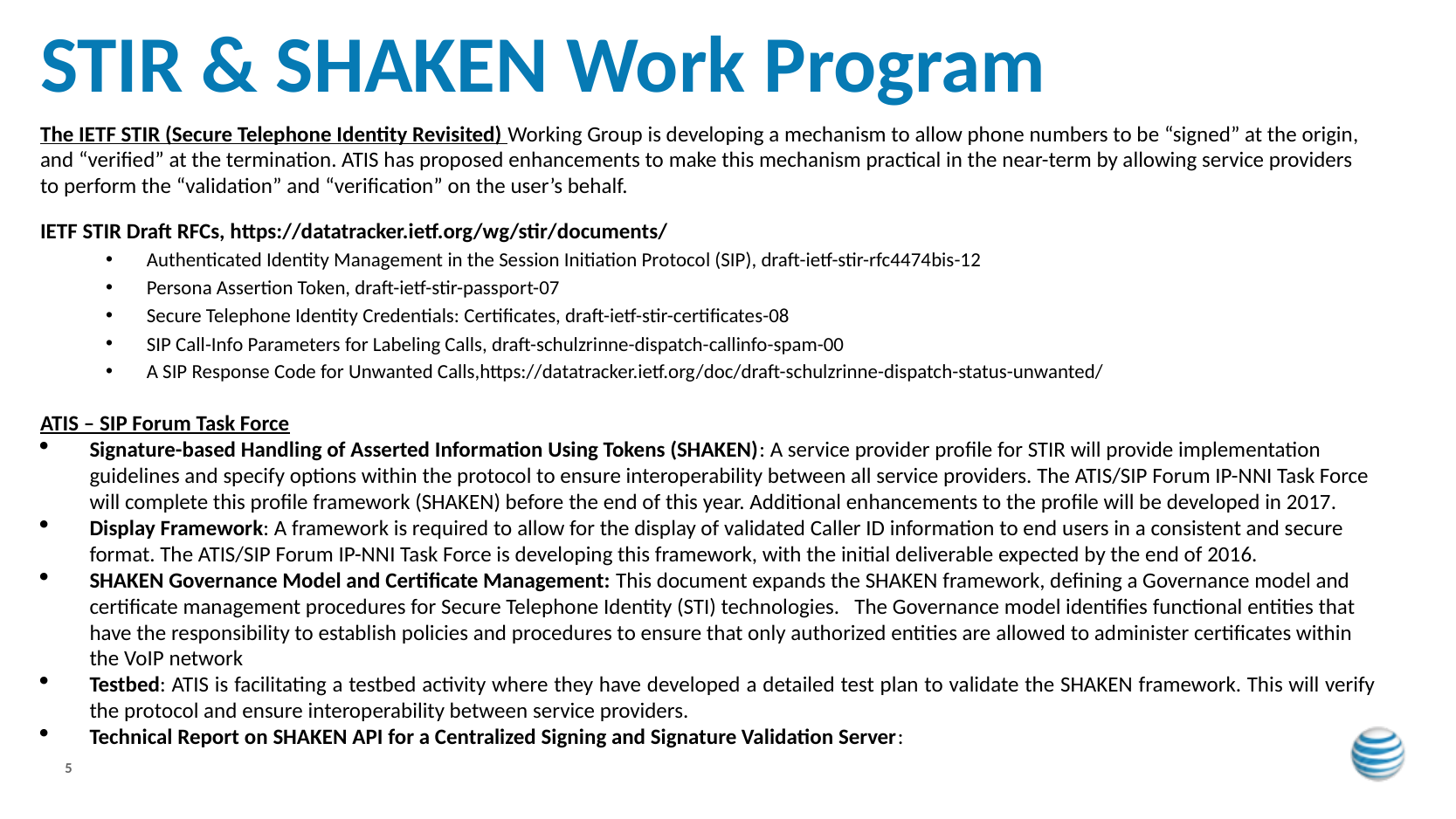

STIR & SHAKEN Work Program
The IETF STIR (Secure Telephone Identity Revisited) Working Group is developing a mechanism to allow phone numbers to be “signed” at the origin, and “verified” at the termination. ATIS has proposed enhancements to make this mechanism practical in the near-term by allowing service providers to perform the “validation” and “verification” on the user’s behalf.
IETF STIR Draft RFCs, https://datatracker.ietf.org/wg/stir/documents/
Authenticated Identity Management in the Session Initiation Protocol (SIP), draft-ietf-stir-rfc4474bis-12
Persona Assertion Token, draft-ietf-stir-passport-07
Secure Telephone Identity Credentials: Certificates, draft-ietf-stir-certificates-08
SIP Call-Info Parameters for Labeling Calls, draft-schulzrinne-dispatch-callinfo-spam-00
A SIP Response Code for Unwanted Calls,https://datatracker.ietf.org/doc/draft-schulzrinne-dispatch-status-unwanted/
ATIS – SIP Forum Task Force
Signature-based Handling of Asserted Information Using Tokens (SHAKEN): A service provider profile for STIR will provide implementation guidelines and specify options within the protocol to ensure interoperability between all service providers. The ATIS/SIP Forum IP-NNI Task Force will complete this profile framework (SHAKEN) before the end of this year. Additional enhancements to the profile will be developed in 2017.
Display Framework: A framework is required to allow for the display of validated Caller ID information to end users in a consistent and secure format. The ATIS/SIP Forum IP-NNI Task Force is developing this framework, with the initial deliverable expected by the end of 2016.
SHAKEN Governance Model and Certificate Management: This document expands the SHAKEN framework, defining a Governance model and certificate management procedures for Secure Telephone Identity (STI) technologies.   The Governance model identifies functional entities that have the responsibility to establish policies and procedures to ensure that only authorized entities are allowed to administer certificates within the VoIP network
Testbed: ATIS is facilitating a testbed activity where they have developed a detailed test plan to validate the SHAKEN framework. This will verify the protocol and ensure interoperability between service providers.
Technical Report on SHAKEN API for a Centralized Signing and Signature Validation Server:

5